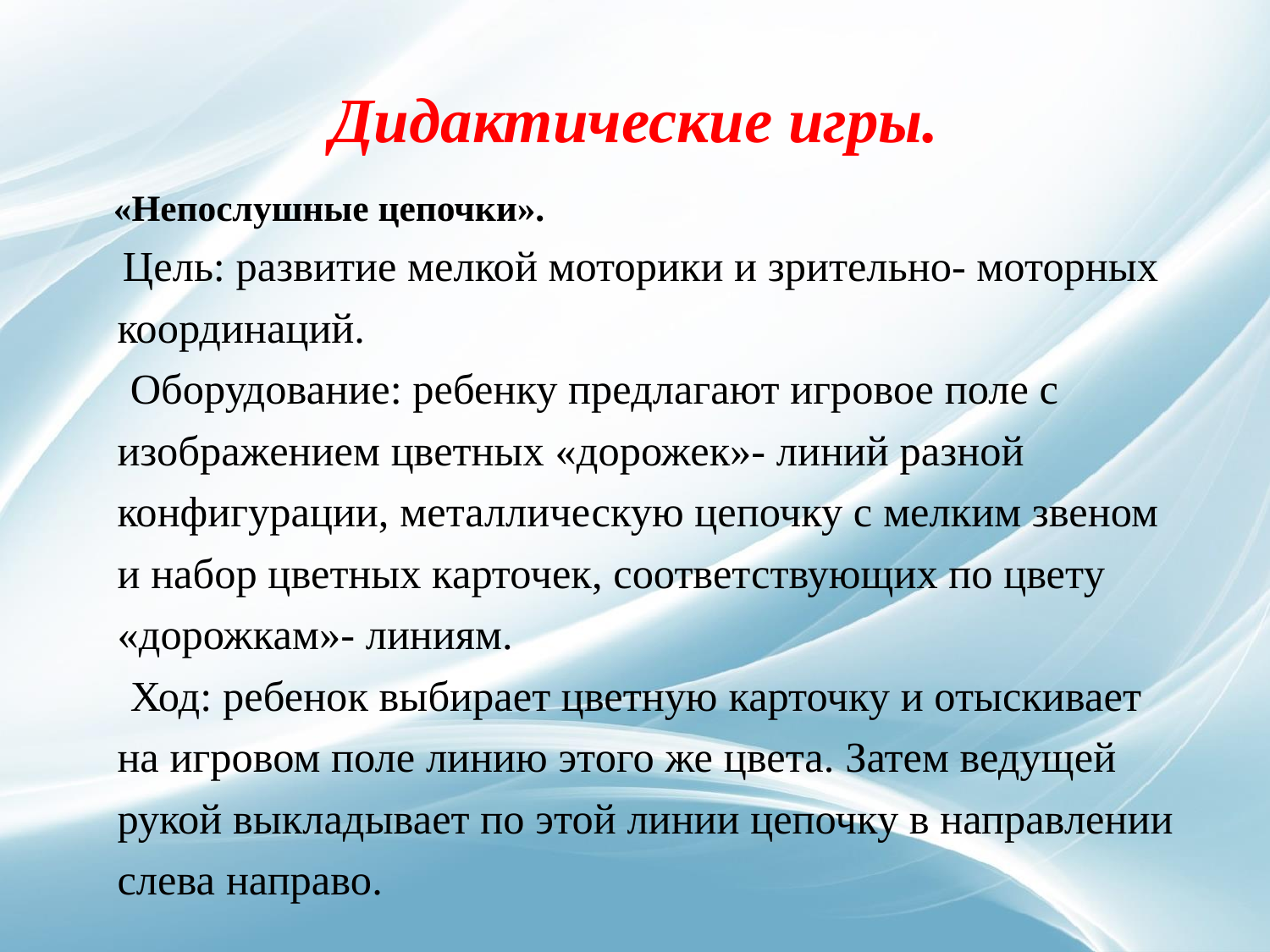

# Дидактические игры.
    «Непослушные цепочки».
     Цель: развитие мелкой моторики и зрительно- моторных  координаций.
     Оборудование: ребенку предлагают игровое поле с изображением цветных «дорожек»- линий разной конфигурации, металлическую цепочку с мелким звеном  и набор цветных карточек, соответствующих по цвету «дорожкам»- линиям.
     Ход: ребенок выбирает цветную карточку и отыскивает на игровом поле линию этого же цвета. Затем ведущей рукой выкладывает по этой линии цепочку в направлении слева направо.